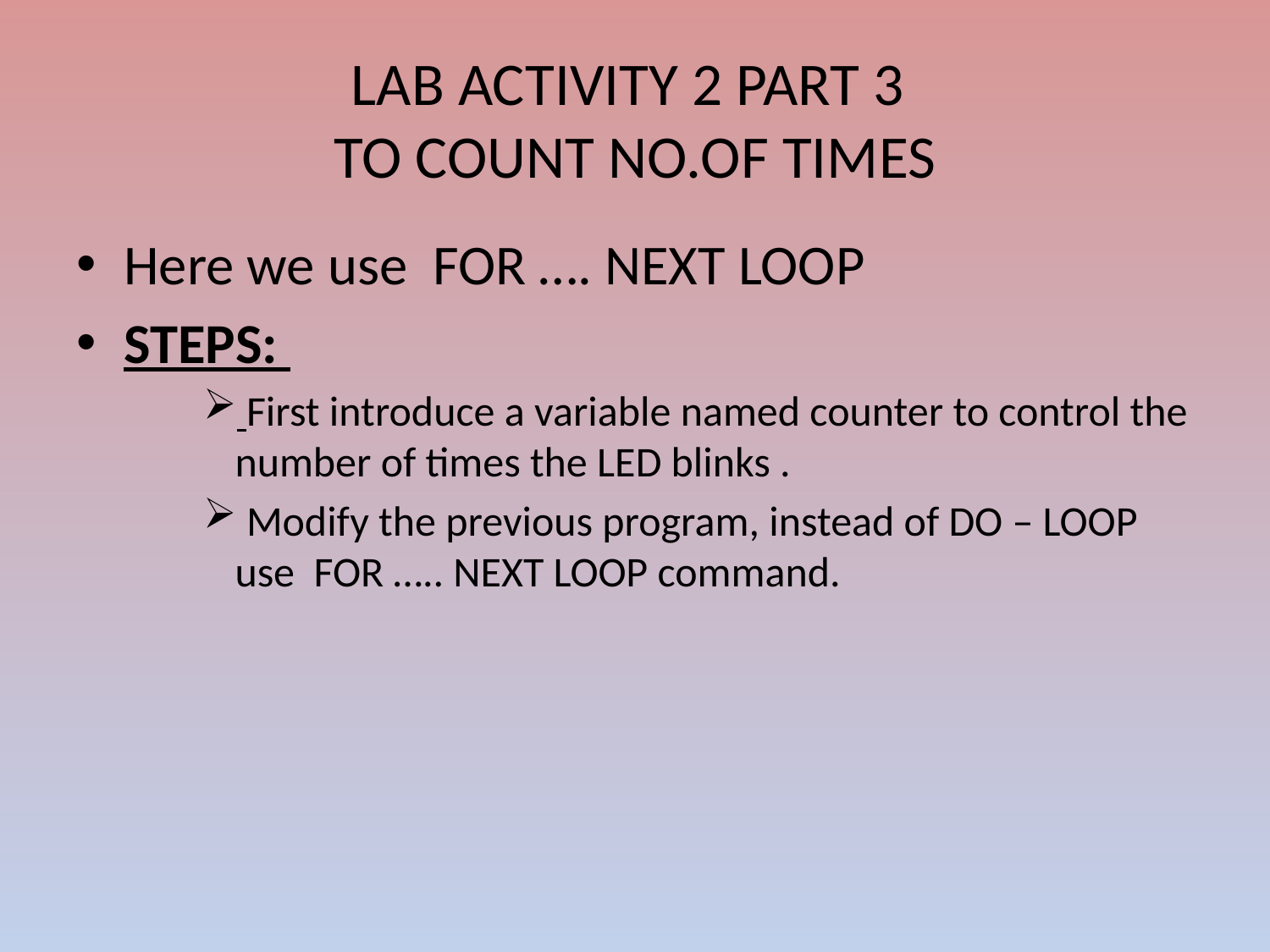

# LAB ACTIVITY 2 PART 3 TO COUNT NO.OF TIMES
Here we use  FOR …. NEXT LOOP
STEPS:
 First introduce a variable named counter to control the number of times the LED blinks .
 Modify the previous program, instead of DO – LOOP use  FOR ….. NEXT LOOP command.